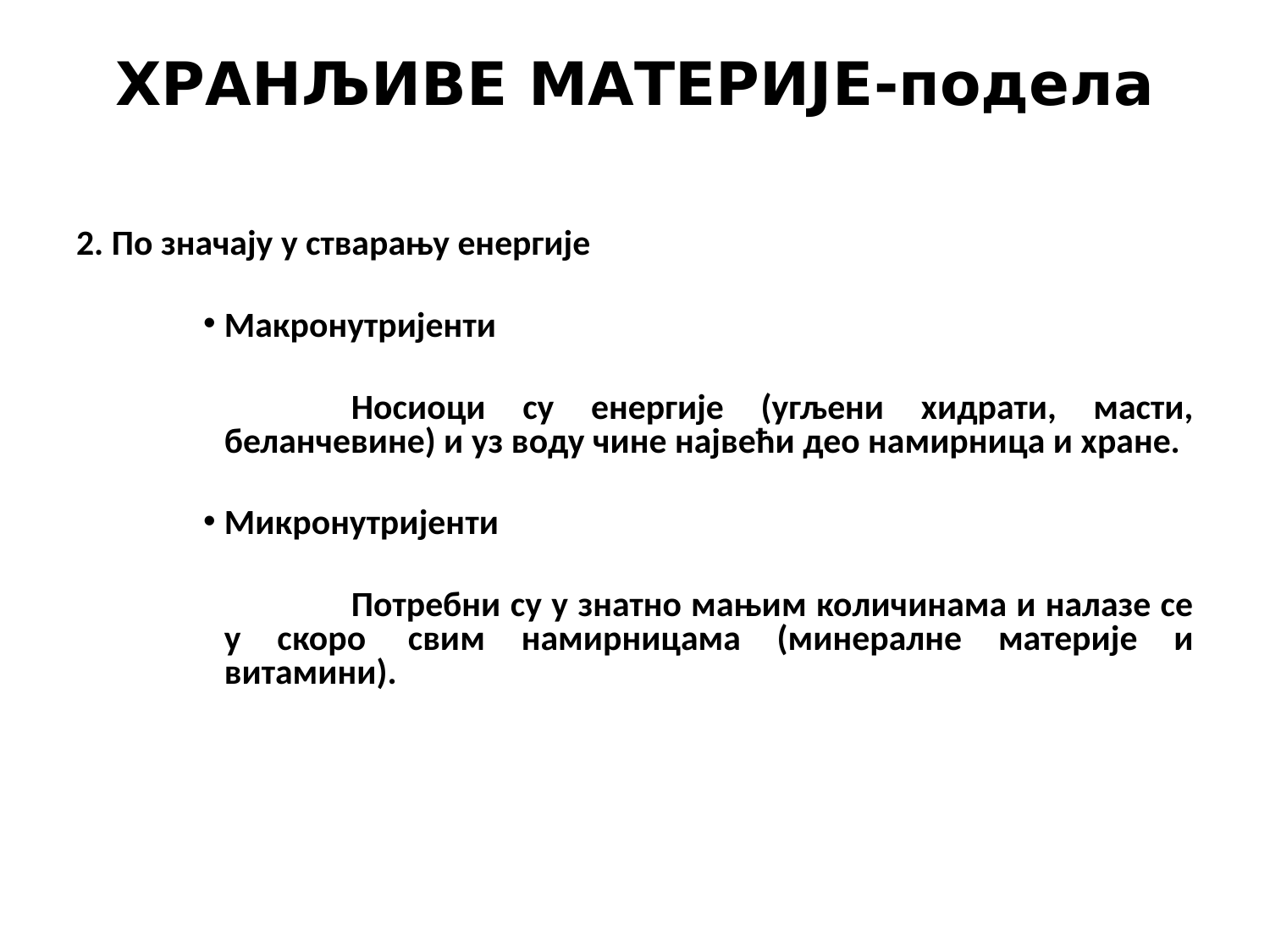

# ХРАНЉИВЕ МАТЕРИЈЕ-подела
2. По значају у стварању енергије

Макронутријенти

		Носиоци су енергије (угљени хидрати, масти, беланчевине) и уз воду чине највећи део намирница и хране.

Микронутријенти

		Потребни су у знатно мањим количинама и налазе се у скоро 	свим намирницама (минералне материје и витамини).